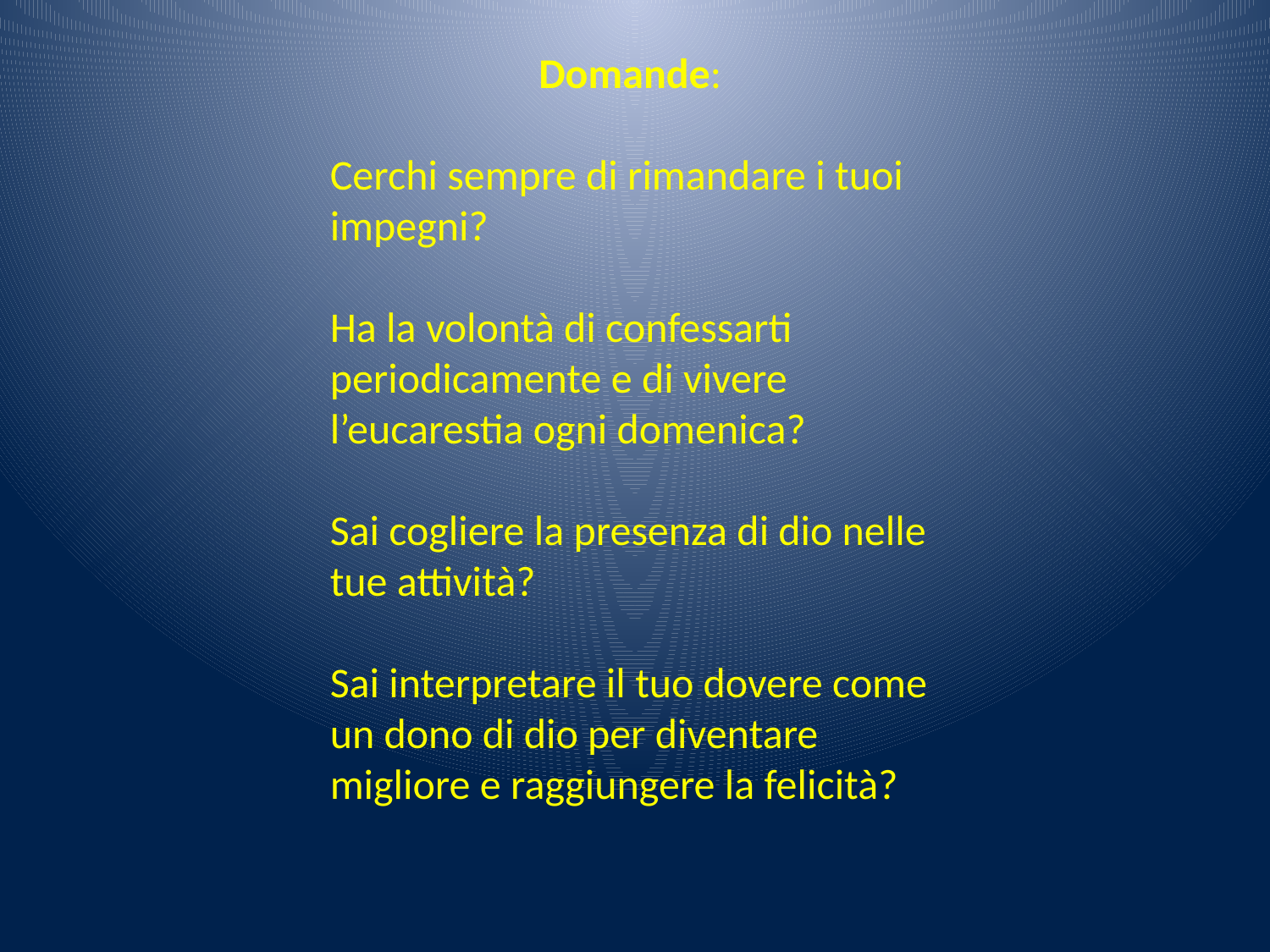

Domande:

Cerchi sempre di rimandare i tuoi impegni?

Ha la volontà di confessarti periodicamente e di vivere l’eucarestia ogni domenica?

Sai cogliere la presenza di dio nelle tue attività?

Sai interpretare il tuo dovere come un dono di dio per diventare migliore e raggiungere la felicità?